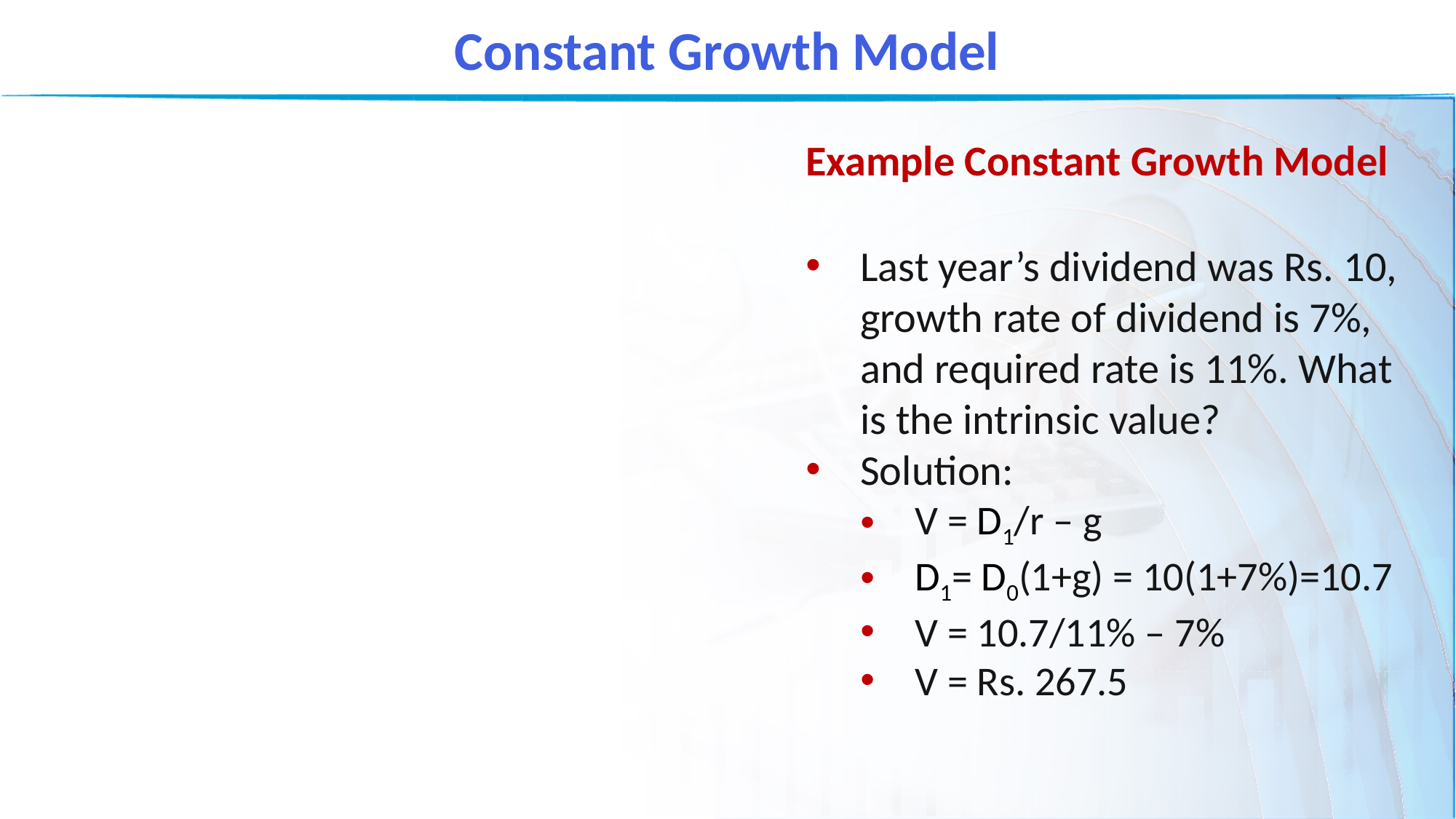

Constant Growth Model
Example Constant Growth Model

Last year’s dividend was Rs. 10, growth rate of dividend is 7%, and required rate is 11%. What is the intrinsic value?
Solution:
V = D1/r – g
D1= D0(1+g) = 10(1+7%)=10.7
V = 10.7/11% – 7%
V = Rs. 267.5